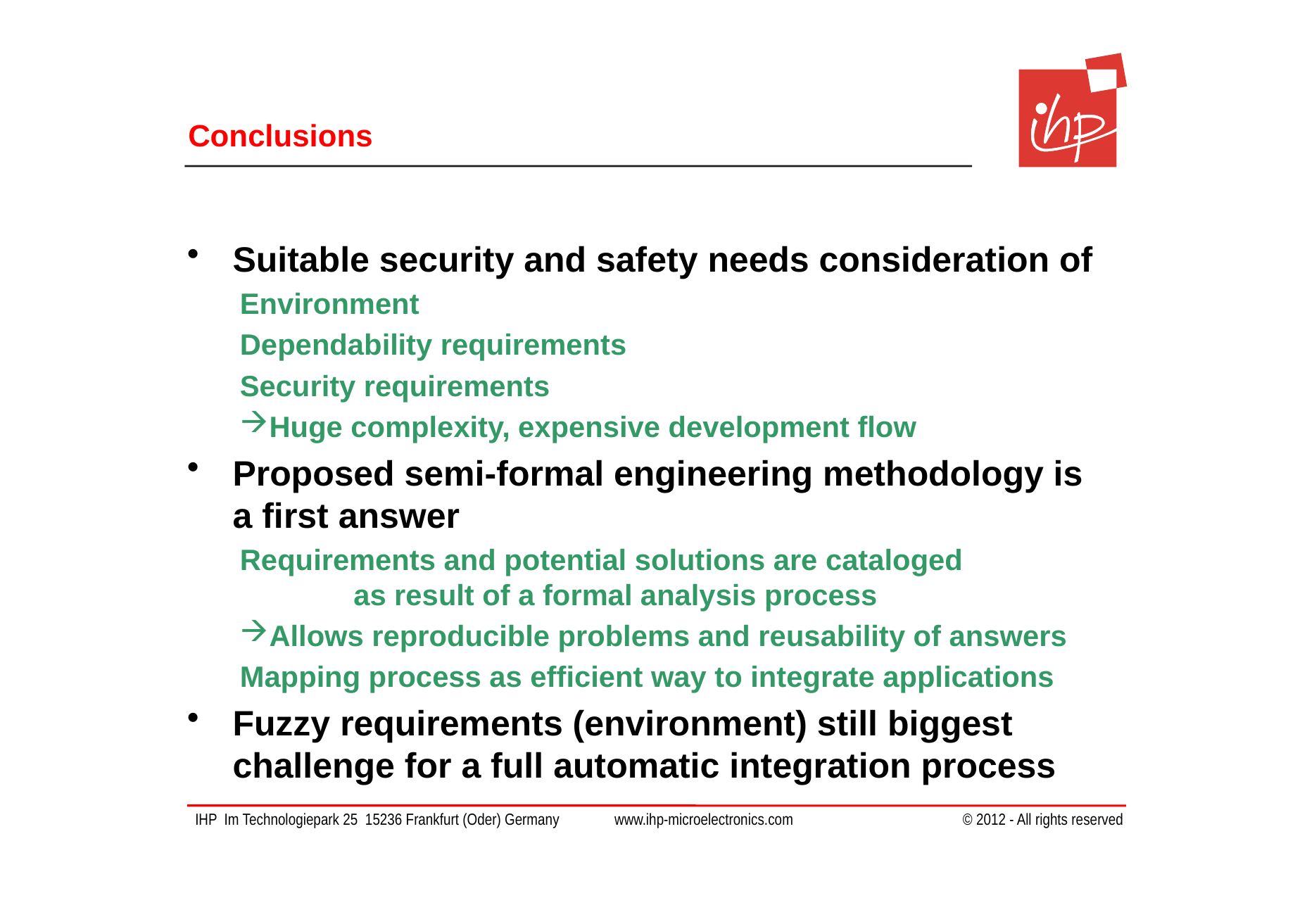

# Conclusions
Suitable security and safety needs consideration of
Environment
Dependability requirements
Security requirements
Huge complexity, expensive development flow
Proposed semi-formal engineering methodology is a first answer
Requirements and potential solutions are cataloged
	as result of a formal analysis process
Allows reproducible problems and reusability of answers
Mapping process as efficient way to integrate applications
Fuzzy requirements (environment) still biggest challenge for a full automatic integration process